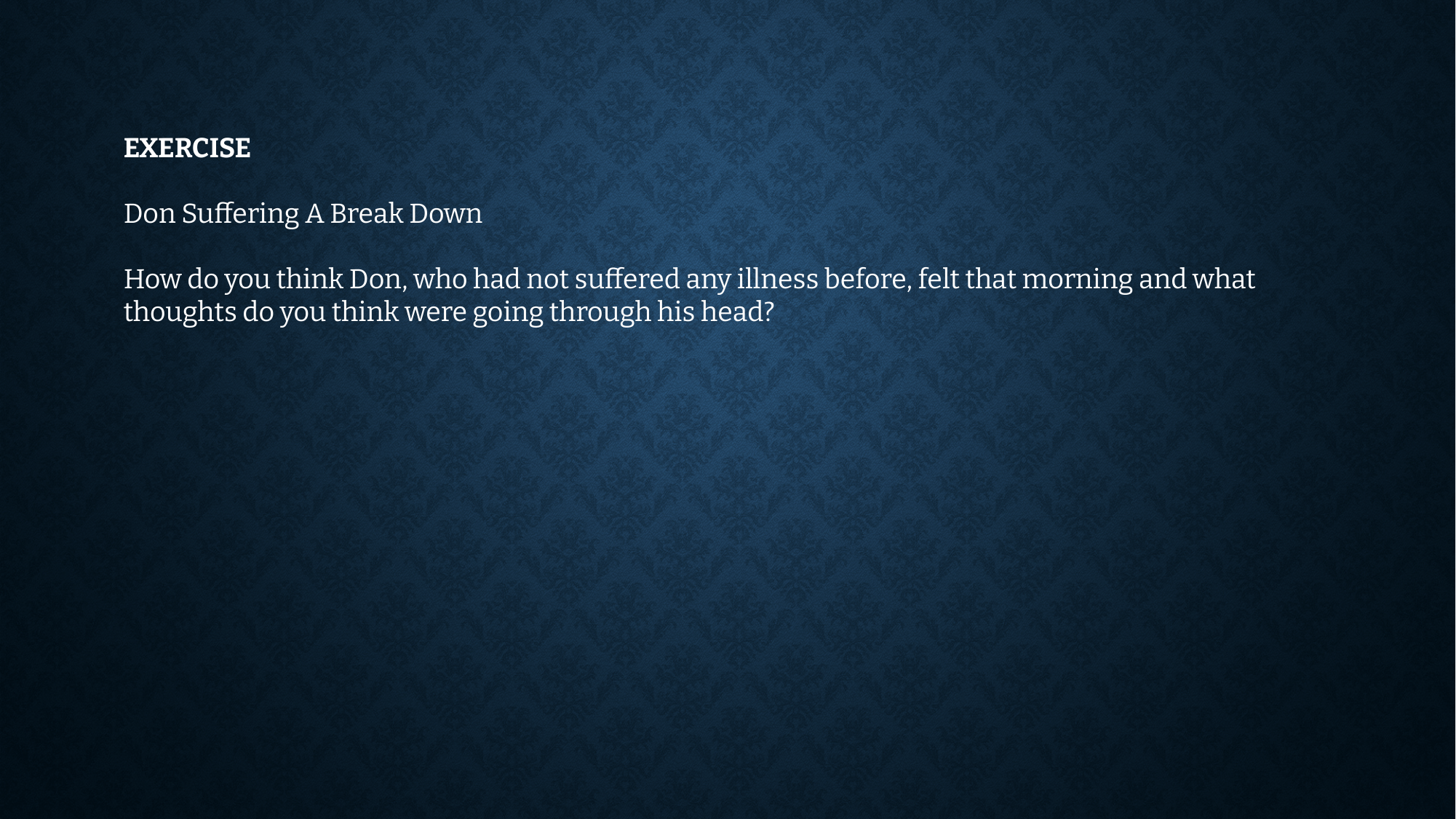

EXERCISE

Don Suffering A Break Down

How do you think Don, who had not suffered any illness before, felt that morning and what thoughts do you think were going through his head?